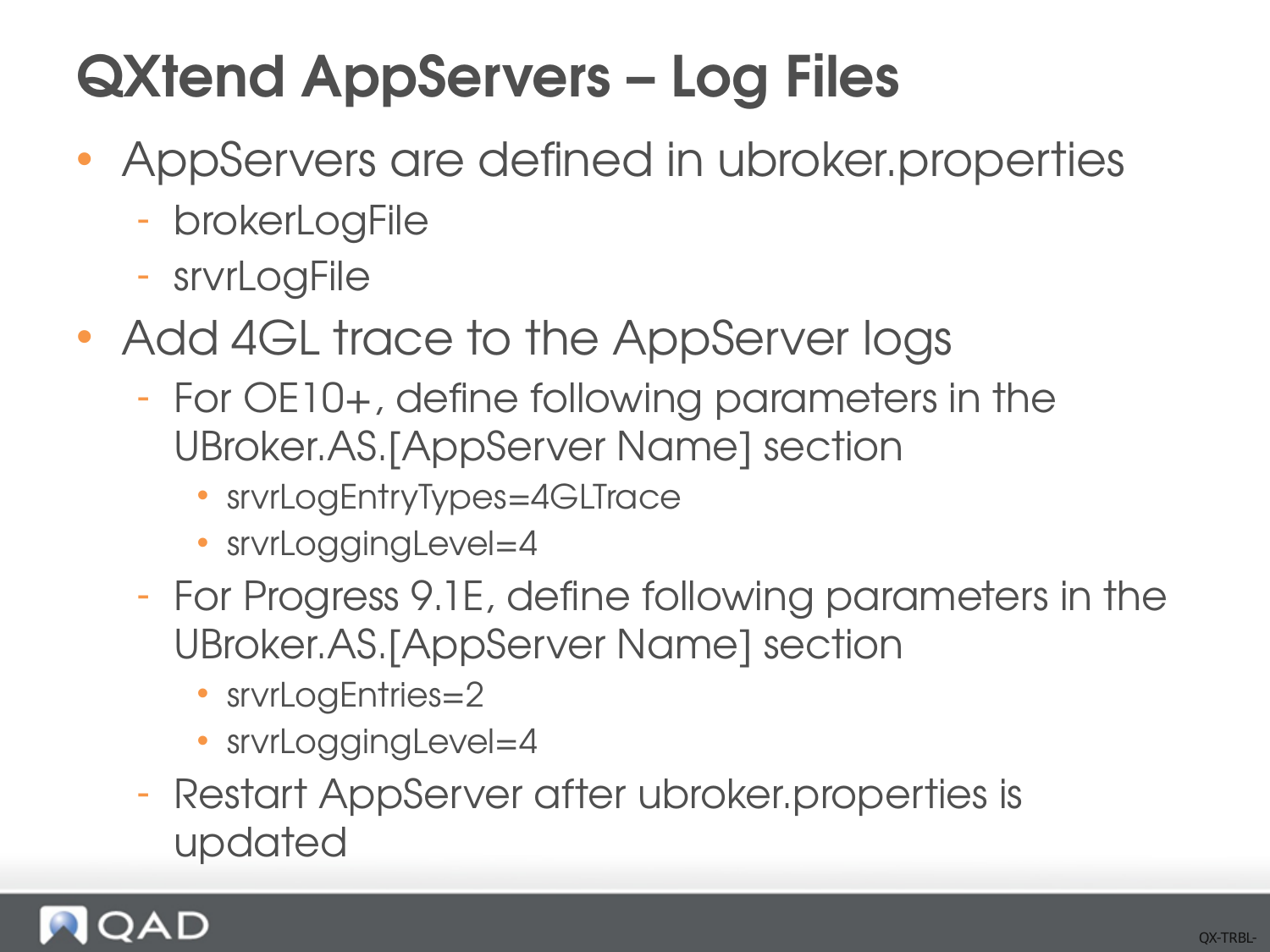

# QXtend AppServers – Log Files
AppServers are defined in ubroker.properties
brokerLogFile
srvrLogFile
Add 4GL trace to the AppServer logs
For OE10+, define following parameters in the UBroker.AS.[AppServer Name] section
srvrLogEntryTypes=4GLTrace
srvrLoggingLevel=4
For Progress 9.1E, define following parameters in the UBroker.AS.[AppServer Name] section
srvrLogEntries=2
srvrLoggingLevel=4
Restart AppServer after ubroker.properties is updated

QX-TRBL-